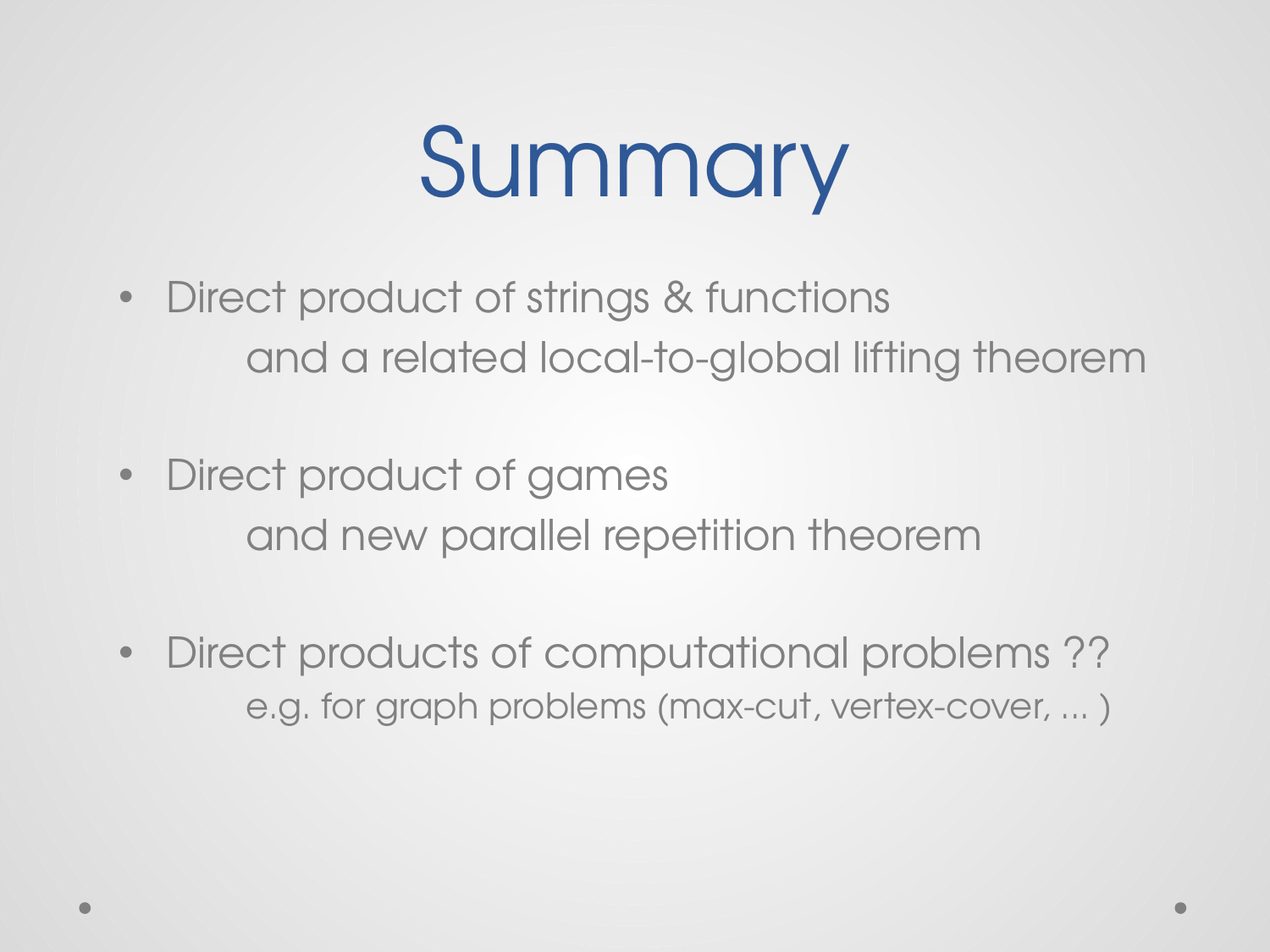

# Summary
Direct product of strings & functions
	and a related local-to-global lifting theorem

Direct product of games
	and new parallel repetition theorem

Direct products of computational problems ??
	e.g. for graph problems (max-cut, vertex-cover, ... )